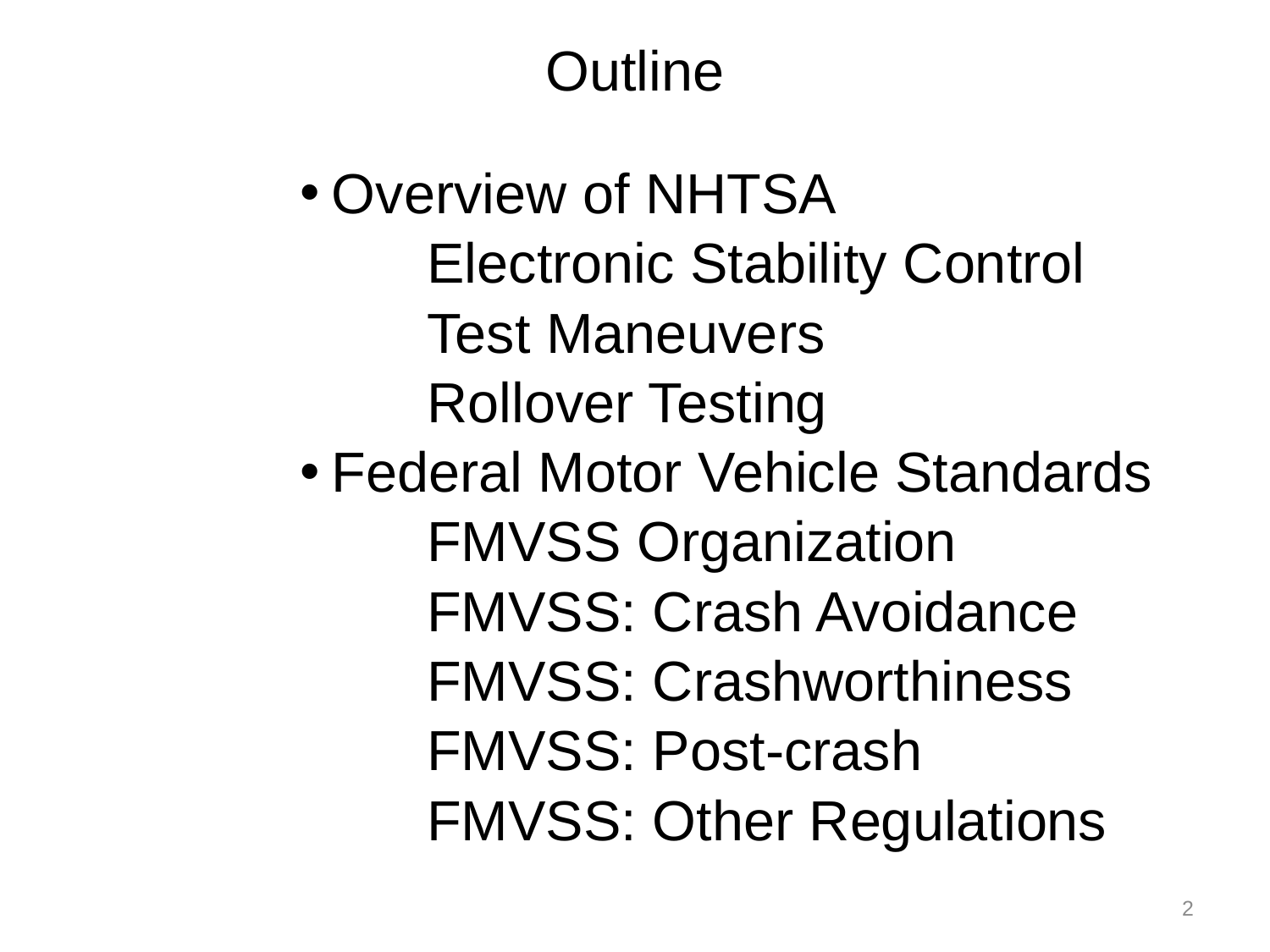

Outline
Overview of NHTSA
	Electronic Stability Control
	Test Maneuvers
	Rollover Testing
Federal Motor Vehicle Standards
	FMVSS Organization
	FMVSS: Crash Avoidance
	FMVSS: Crashworthiness
	FMVSS: Post-crash
	FMVSS: Other Regulations

2